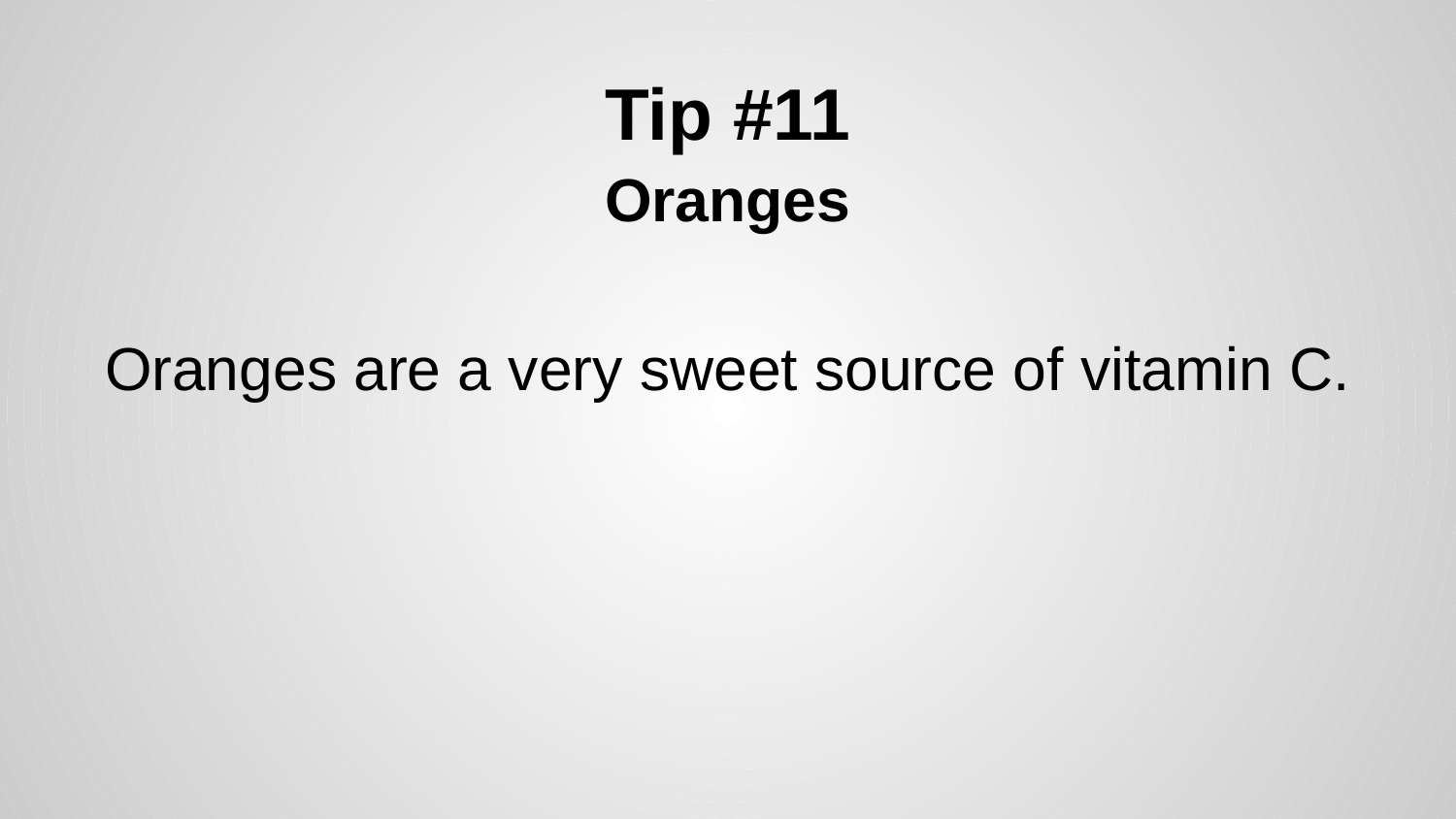

# Tip #11

Oranges

Oranges are a very sweet source of vitamin C.